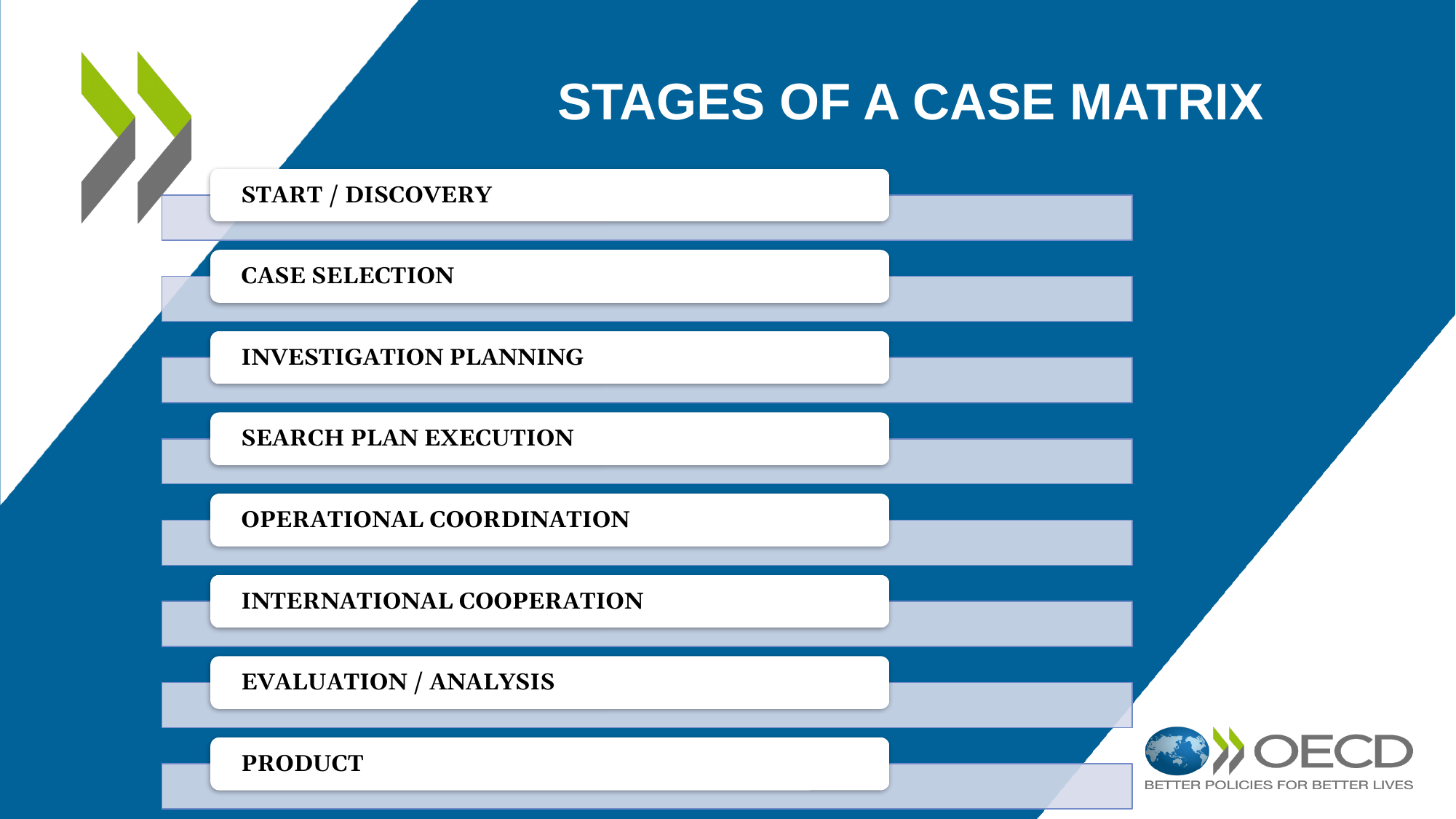

# STAGES OF A CASE MATRIX
START / DISCOVERY
CASE SELECTION
INVESTIGATION PLANNING
SEARCH PLAN EXECUTION
OPERATIONAL COORDINATION
INTERNATIONAL COOPERATION
EVALUATION / ANALYSIS
PRODUCT